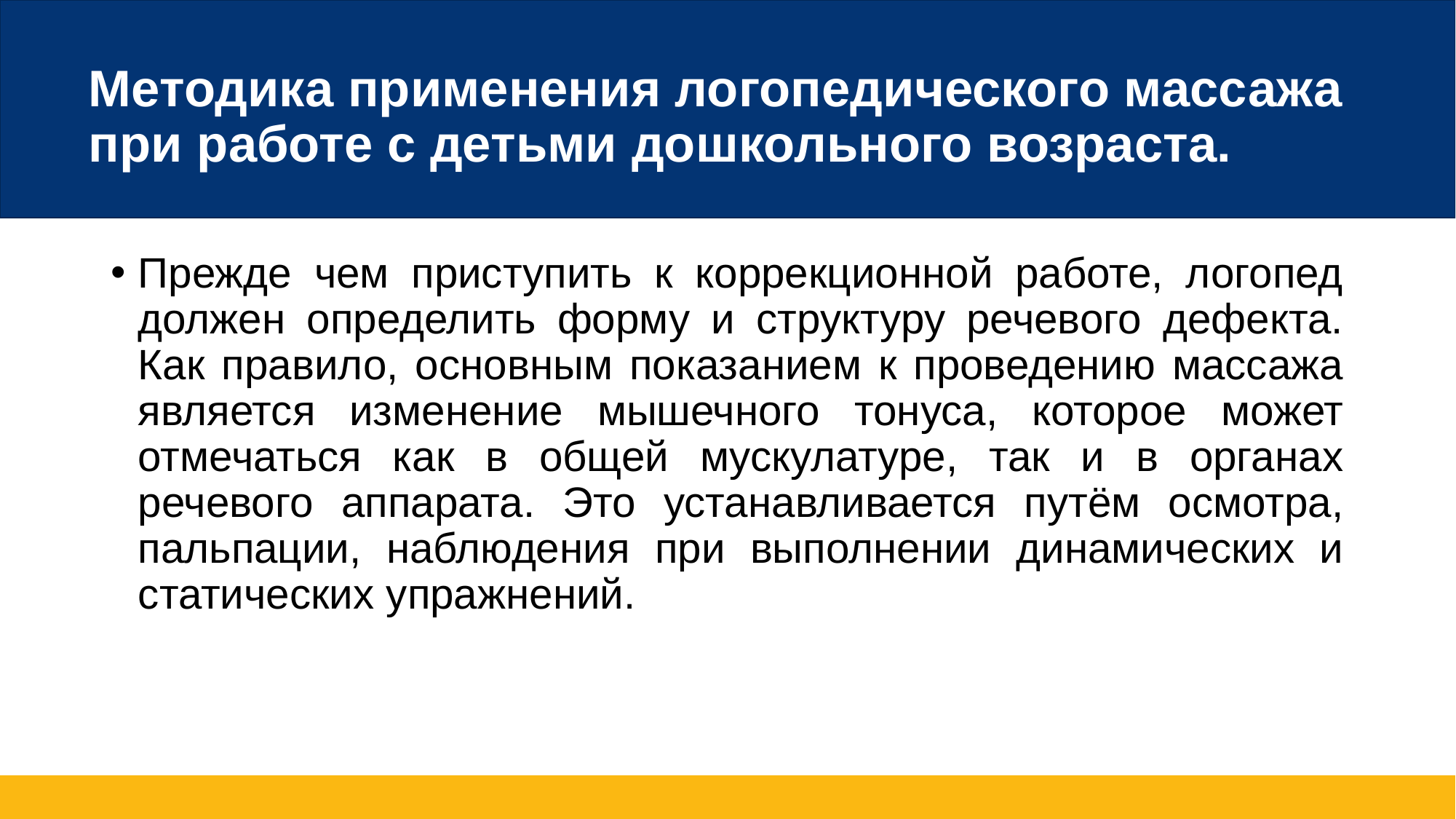

# Методика применения логопедического массажа при работе с детьми дошкольного возраста.
Прежде чем приступить к коррекционной работе, логопед должен определить форму и структуру речевого дефекта. Как правило, основным показанием к проведению массажа является изменение мышечного тонуса, которое может отмечаться как в общей мускулатуре, так и в органах речевого аппарата. Это устанавливается путём осмотра, пальпации, наблюдения при выполнении динамических и статических упражнений.